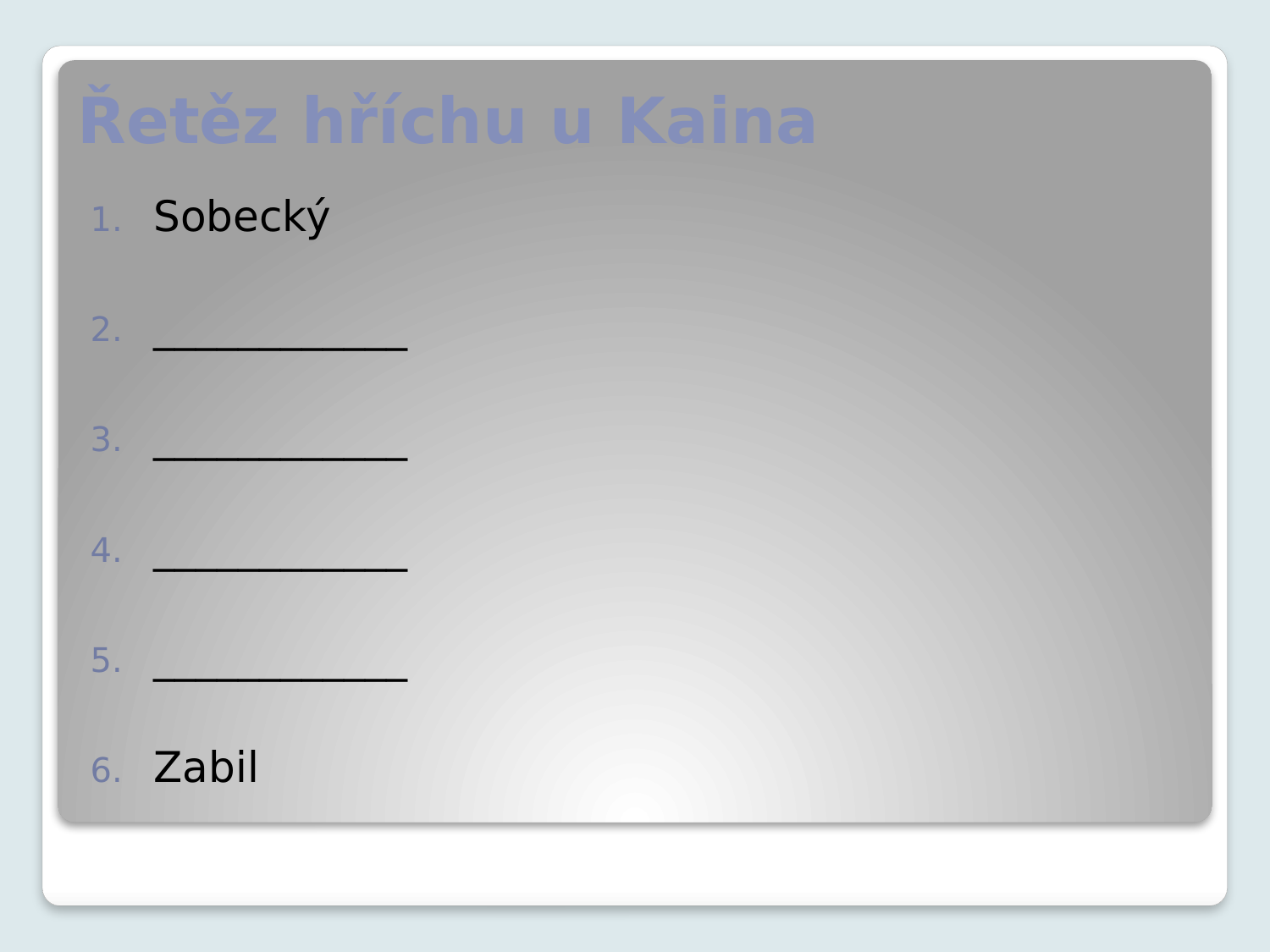

# Řetěz hříchu u Kaina
Sobecký

____________

____________

____________

____________

Zabil